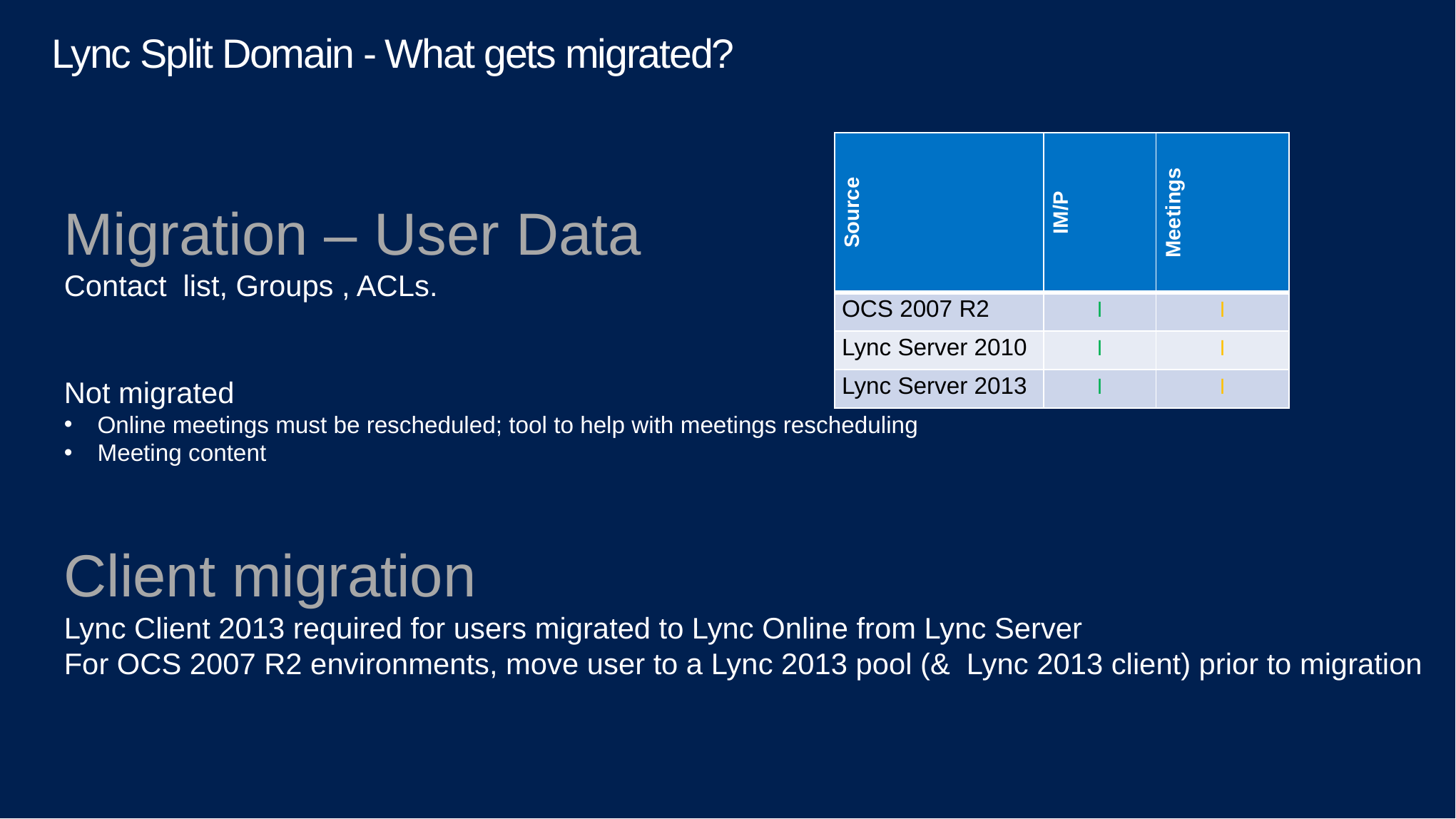

# Lync Split Domain - What gets migrated?
| Source | IM/P | Meetings |
| --- | --- | --- |
| OCS 2007 R2 | l | l |
| Lync Server 2010 | l | l |
| Lync Server 2013 | l | l |
Migration – User Data
Contact  list, Groups , ACLs.

Not migrated
Online meetings must be rescheduled; tool to help with meetings rescheduling
Meeting content

Client migration
Lync Client 2013 required for users migrated to Lync Online from Lync Server
For OCS 2007 R2 environments, move user to a Lync 2013 pool (&  Lync 2013 client) prior to migration